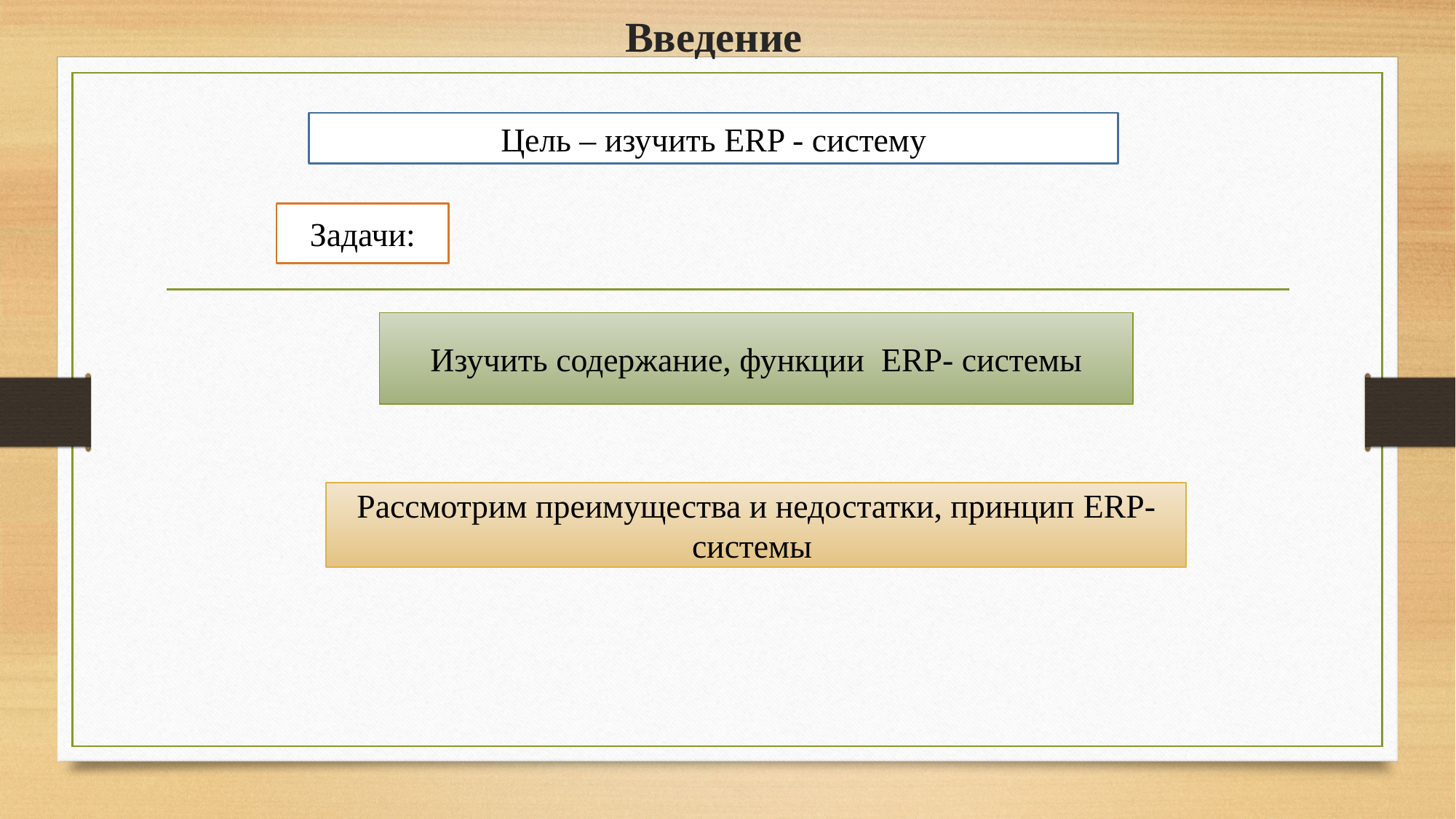

# Введение
Цель – изучить ERP - систему
Задачи:

Изучить содержание, функции  ERP- системы

Рассмотрим преимущества и недостатки, принцип ERP-системы